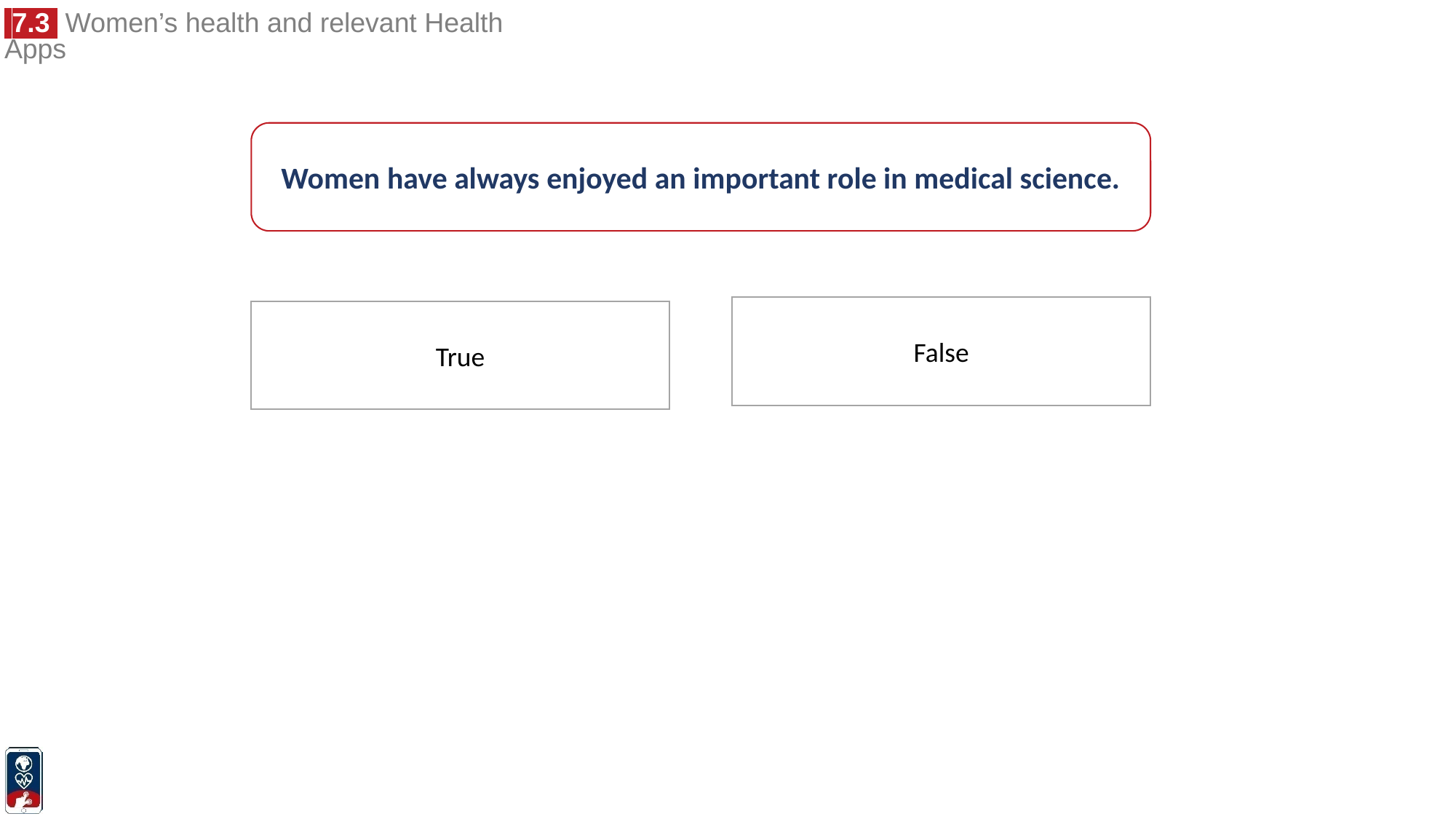

Women have always enjoyed an important role in medical science.
False
True